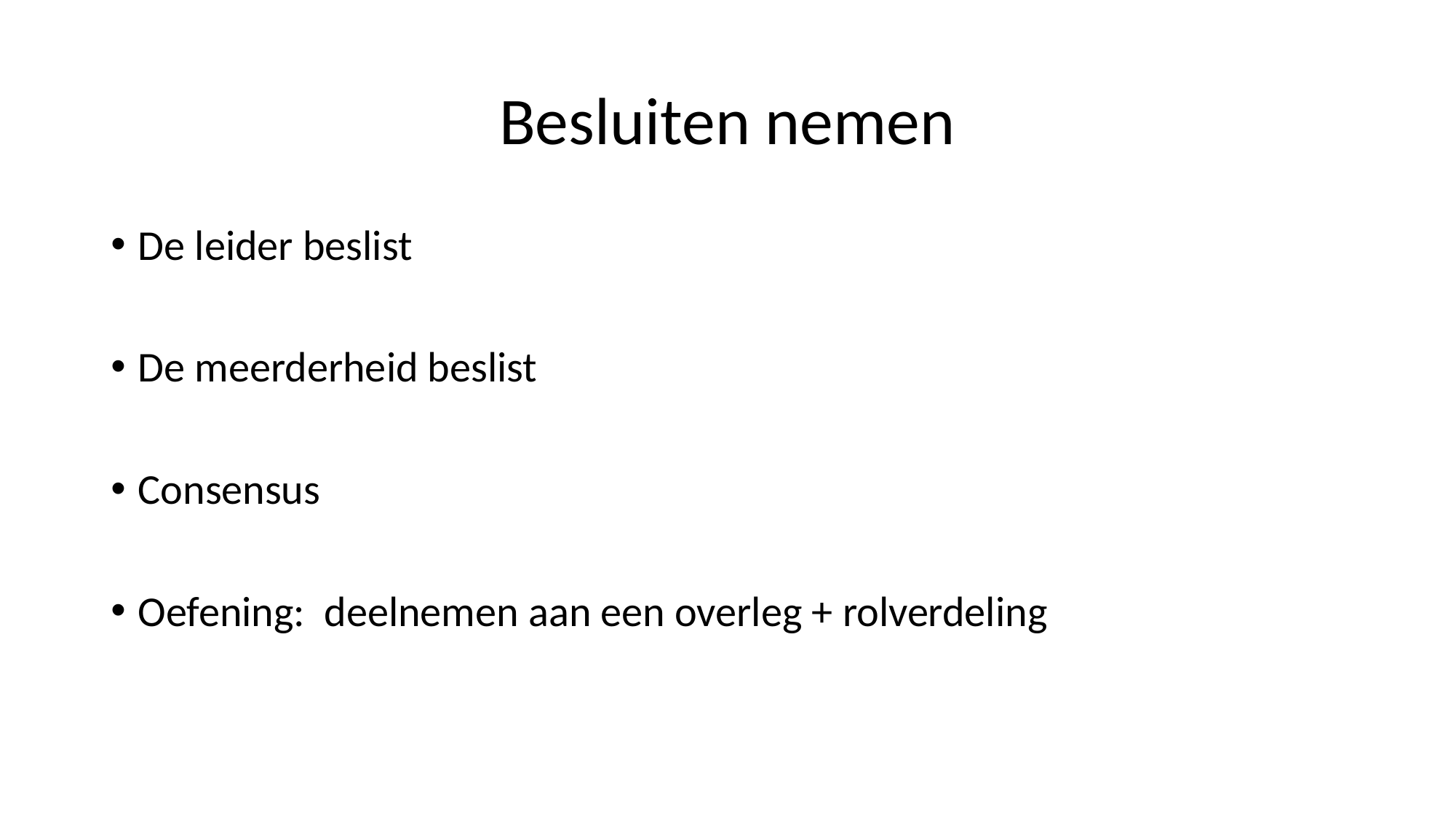

# Besluiten nemen
De leider beslist

De meerderheid beslist

Consensus

Oefening:  deelnemen aan een overleg + rolverdeling